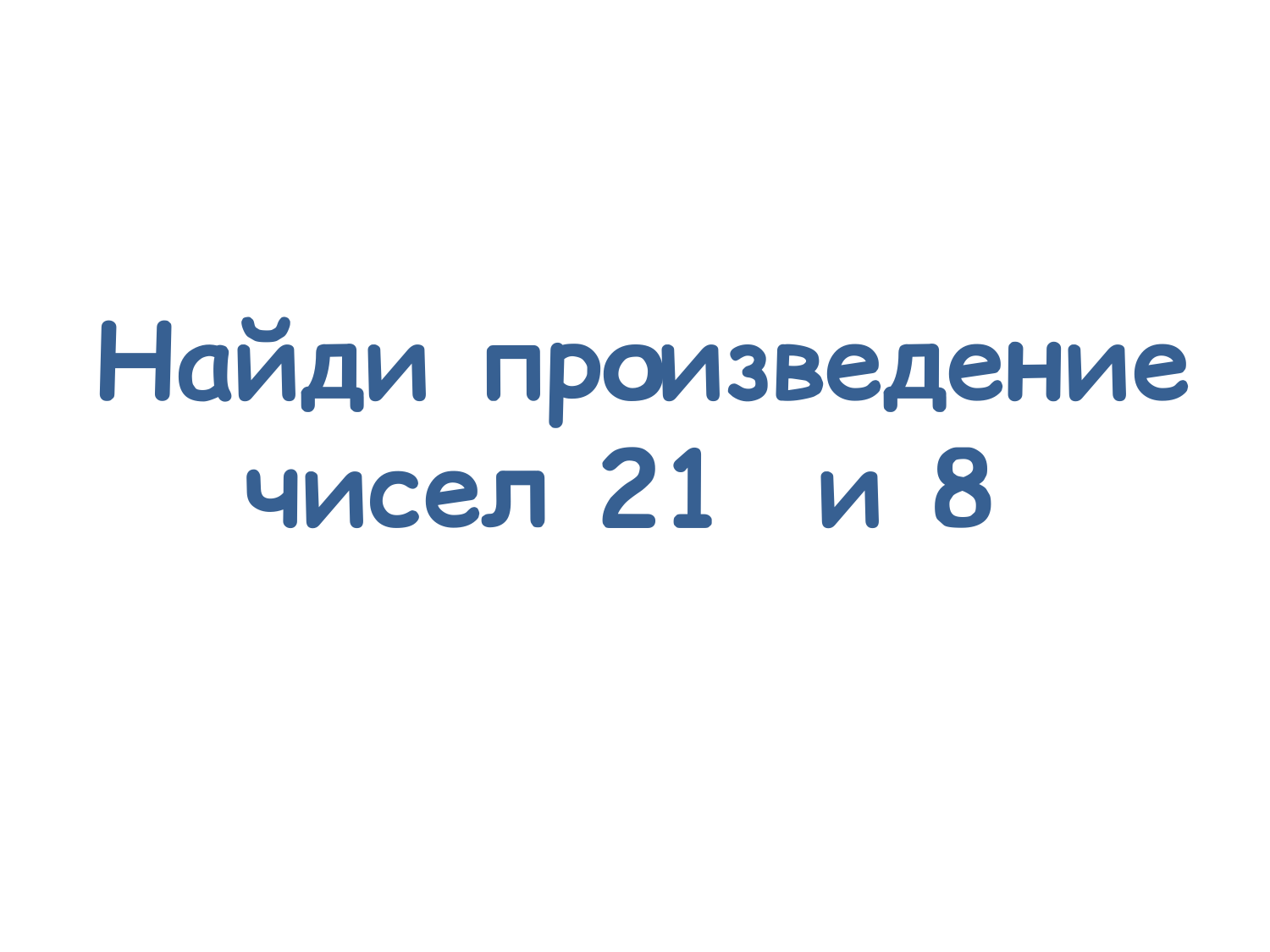

# Найди произведение чисел 21  и 8